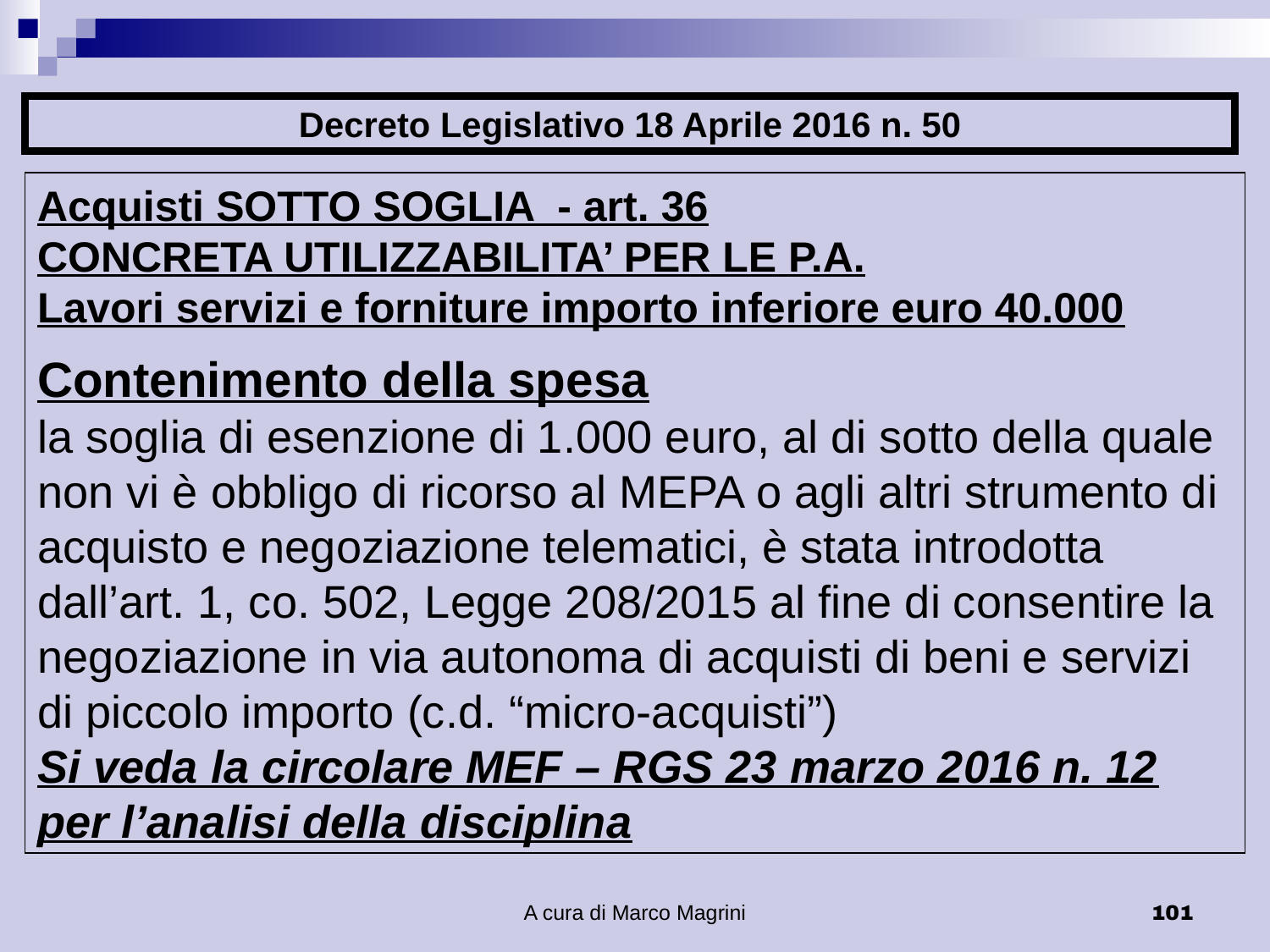

Decreto Legislativo 18 Aprile 2016 n. 50
Acquisti SOTTO SOGLIA  - art. 36
CONCRETA UTILIZZABILITA’ PER LE P.A.
Lavori servizi e forniture importo inferiore euro 40.000

Contenimento della spesa
la soglia di esenzione di 1.000 euro, al di sotto della quale non vi è obbligo di ricorso al MEPA o agli altri strumento di acquisto e negoziazione telematici, è stata introdotta dall’art. 1, co. 502, Legge 208/2015 al fine di consentire la negoziazione in via autonoma di acquisti di beni e servizi di piccolo importo (c.d. “micro-acquisti”)
Si veda la circolare MEF – RGS 23 marzo 2016 n. 12 per l’analisi della disciplina

A cura di Marco Magrini
101